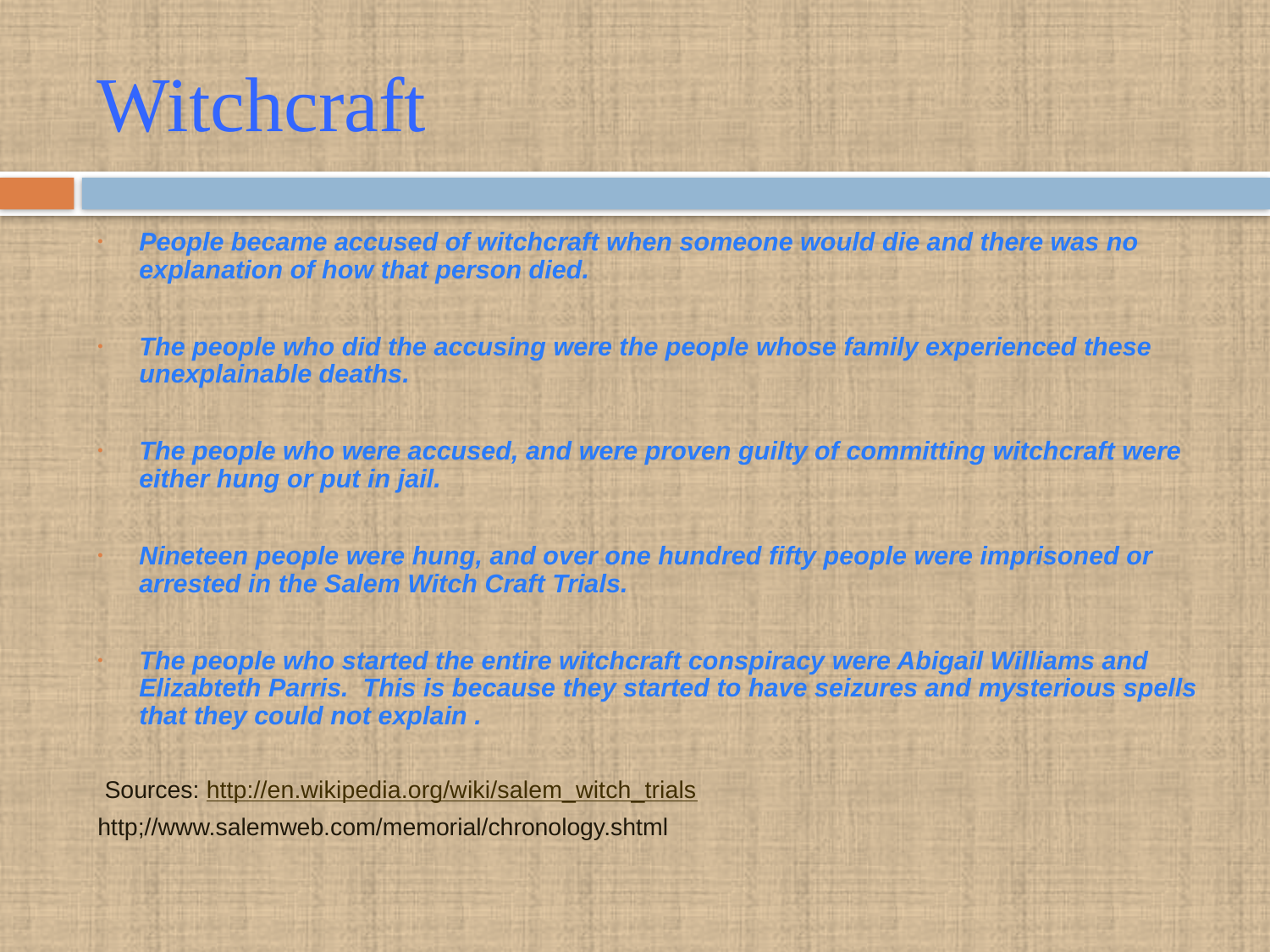

# Witchcraft
People became accused of witchcraft when someone would die and there was no explanation of how that person died.

The people who did the accusing were the people whose family experienced these unexplainable deaths.

The people who were accused, and were proven guilty of committing witchcraft were either hung or put in jail.

Nineteen people were hung, and over one hundred fifty people were imprisoned or arrested in the Salem Witch Craft Trials.

The people who started the entire witchcraft conspiracy were Abigail Williams and Elizabteth Parris.  This is because they started to have seizures and mysterious spells that they could not explain .

 Sources: http://en.wikipedia.org/wiki/salem_witch_trials
http;//www.salemweb.com/memorial/chronology.shtml